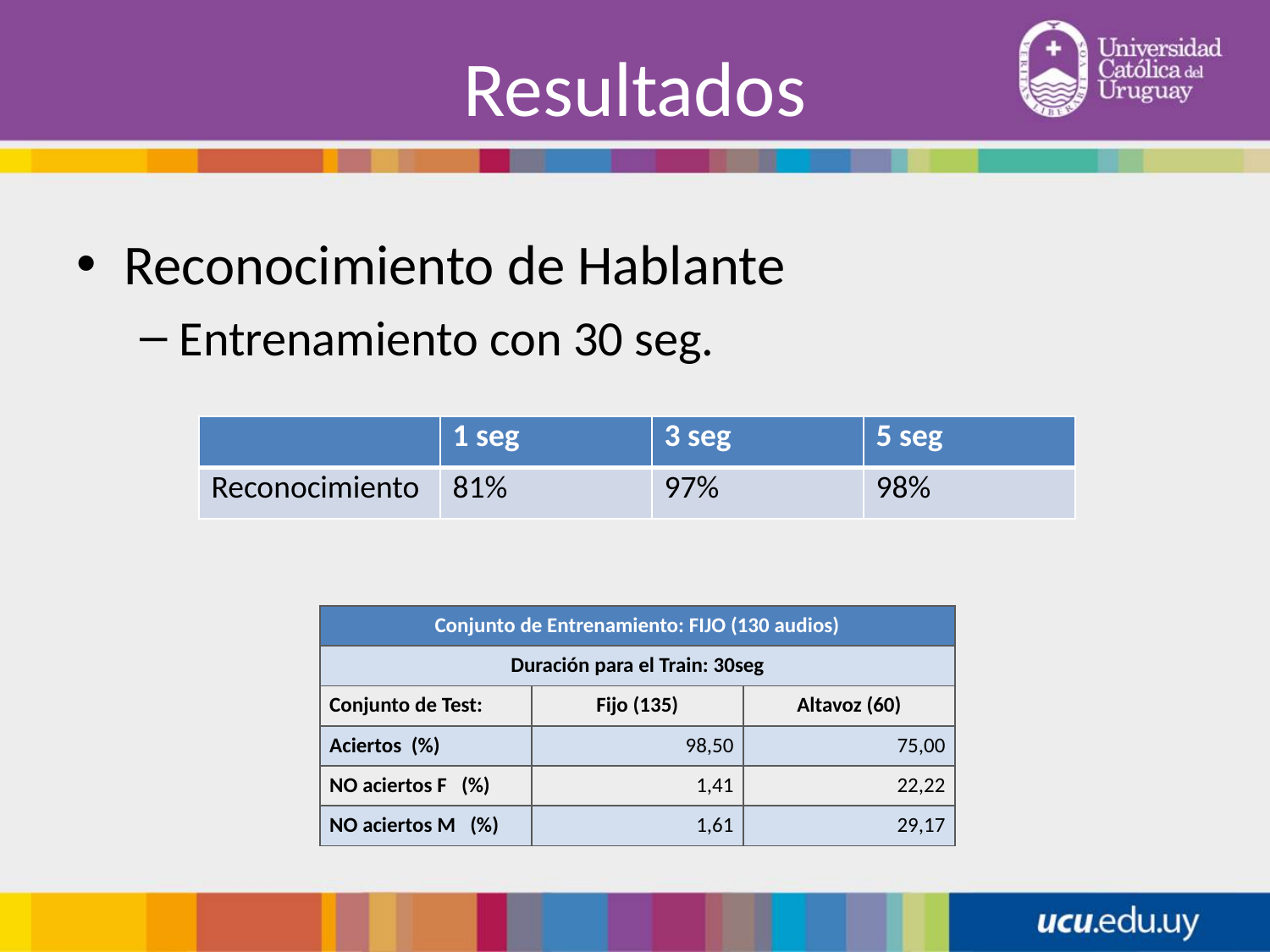

# Resultados
Reconocimiento de Hablante
Entrenamiento con 30 seg.
|  | 1 seg | 3 seg | 5 seg |
| --- | --- | --- | --- |
| Reconocimiento | 81% | 97% | 98% |
| Conjunto de Entrenamiento: FIJO (130 audios) |  |  |
| --- | --- | --- |
| Duración para el Train: 30seg |  |  |
| Conjunto de Test: | Fijo (135) | Altavoz (60) |
| Aciertos (%) | 98,50 | 75,00 |
| NO aciertos F (%) | 1,41 | 22,22 |
| NO aciertos M (%) | 1,61 | 29,17 |